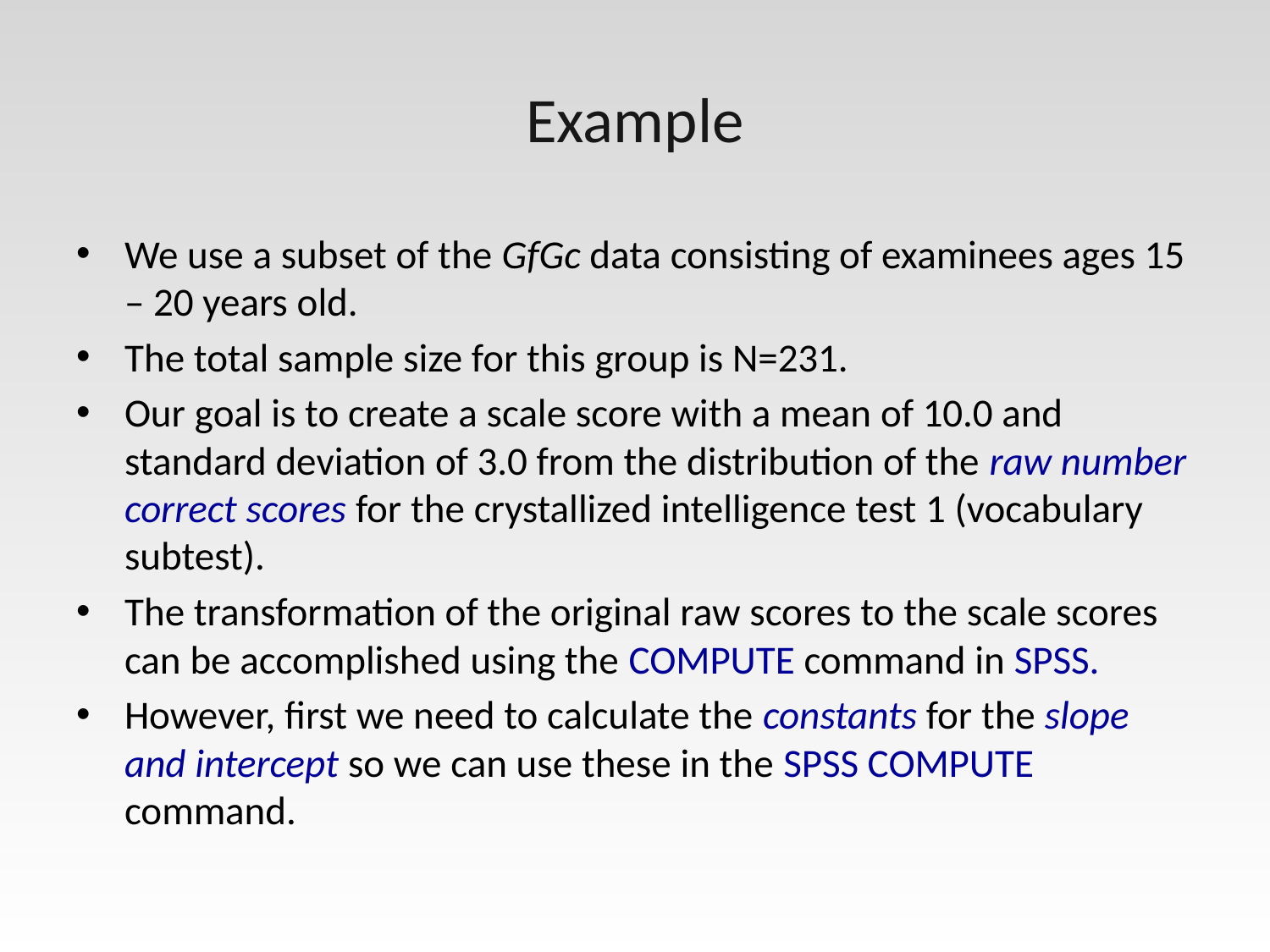

# Example
We use a subset of the GfGc data consisting of examinees ages 15 – 20 years old.
The total sample size for this group is N=231.
Our goal is to create a scale score with a mean of 10.0 and standard deviation of 3.0 from the distribution of the raw number correct scores for the crystallized intelligence test 1 (vocabulary subtest).
The transformation of the original raw scores to the scale scores can be accomplished using the COMPUTE command in SPSS.
However, first we need to calculate the constants for the slope and intercept so we can use these in the SPSS COMPUTE command.